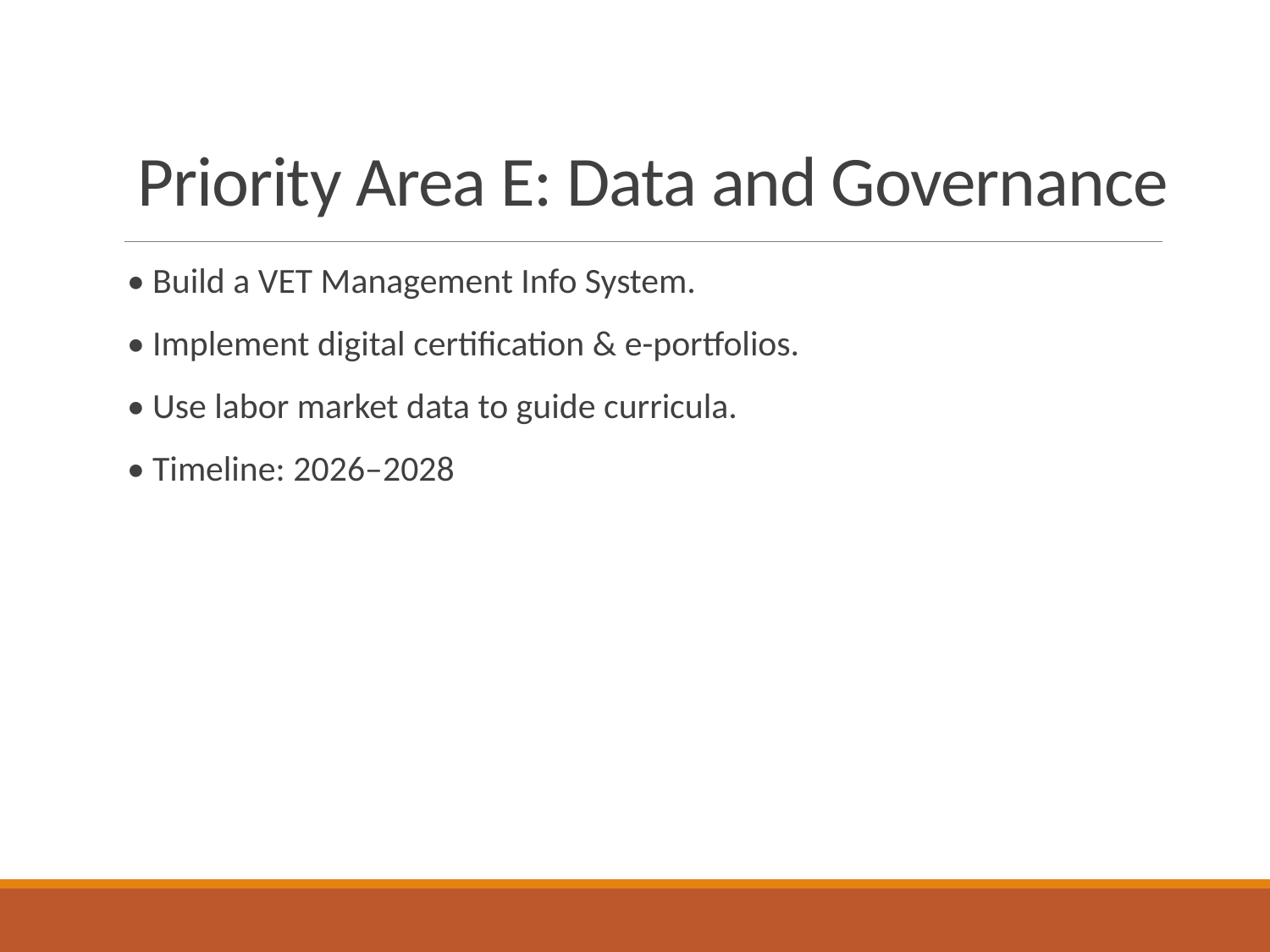

# Priority Area E: Data and Governance
• Build a VET Management Info System.
• Implement digital certification & e-portfolios.
• Use labor market data to guide curricula.
• Timeline: 2026–2028